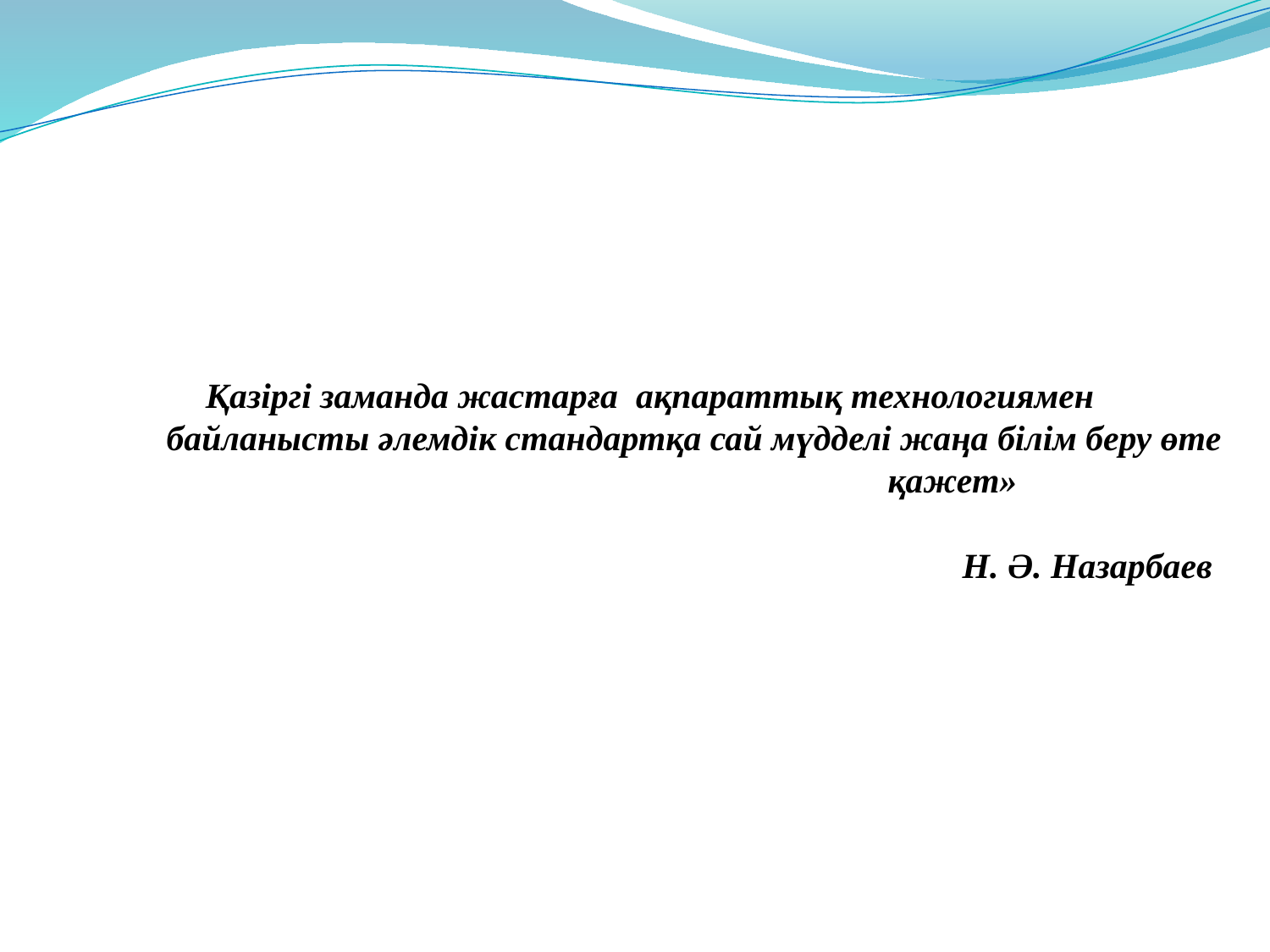

Қазіргі заманда жастарға  ақпараттық технологиямен 		байланысты әлемдік стандартқа сай мүдделі жаңа білім беру өте 					қажет»
                                                                                                      Н. Ә. Назарбаев